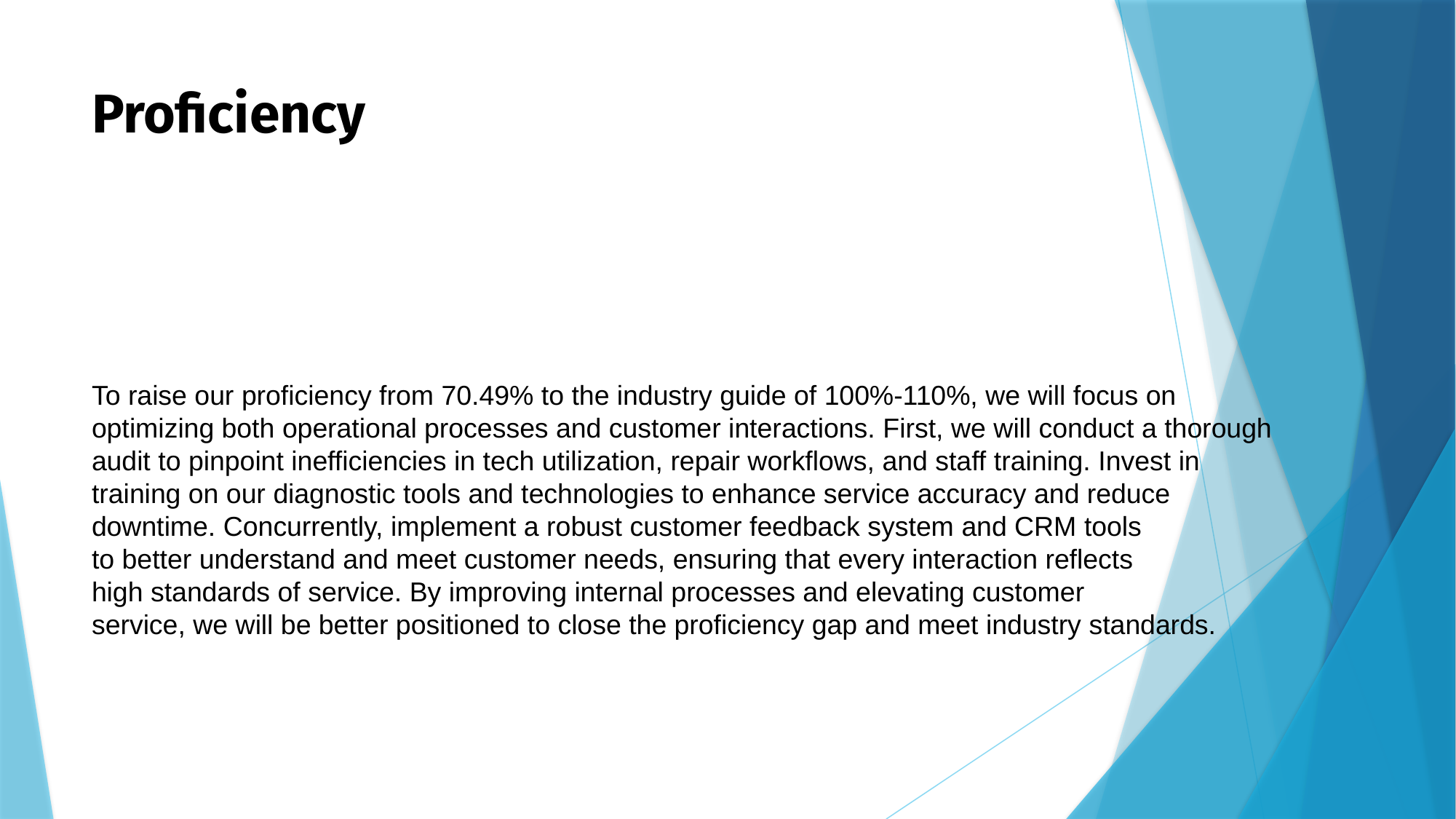

# Proficiency
To raise our proficiency from 70.49% to the industry guide of 100%-110%, we will focus on optimizing both operational processes and customer interactions. First, we will conduct a thorough audit to pinpoint inefficiencies in tech utilization, repair workflows, and staff training. Invest in
training on our diagnostic tools and technologies to enhance service accuracy and reduce
downtime. Concurrently, implement a robust customer feedback system and CRM tools
to better understand and meet customer needs, ensuring that every interaction reflects
high standards of service. By improving internal processes and elevating customer
service, we will be better positioned to close the proficiency gap and meet industry standards.